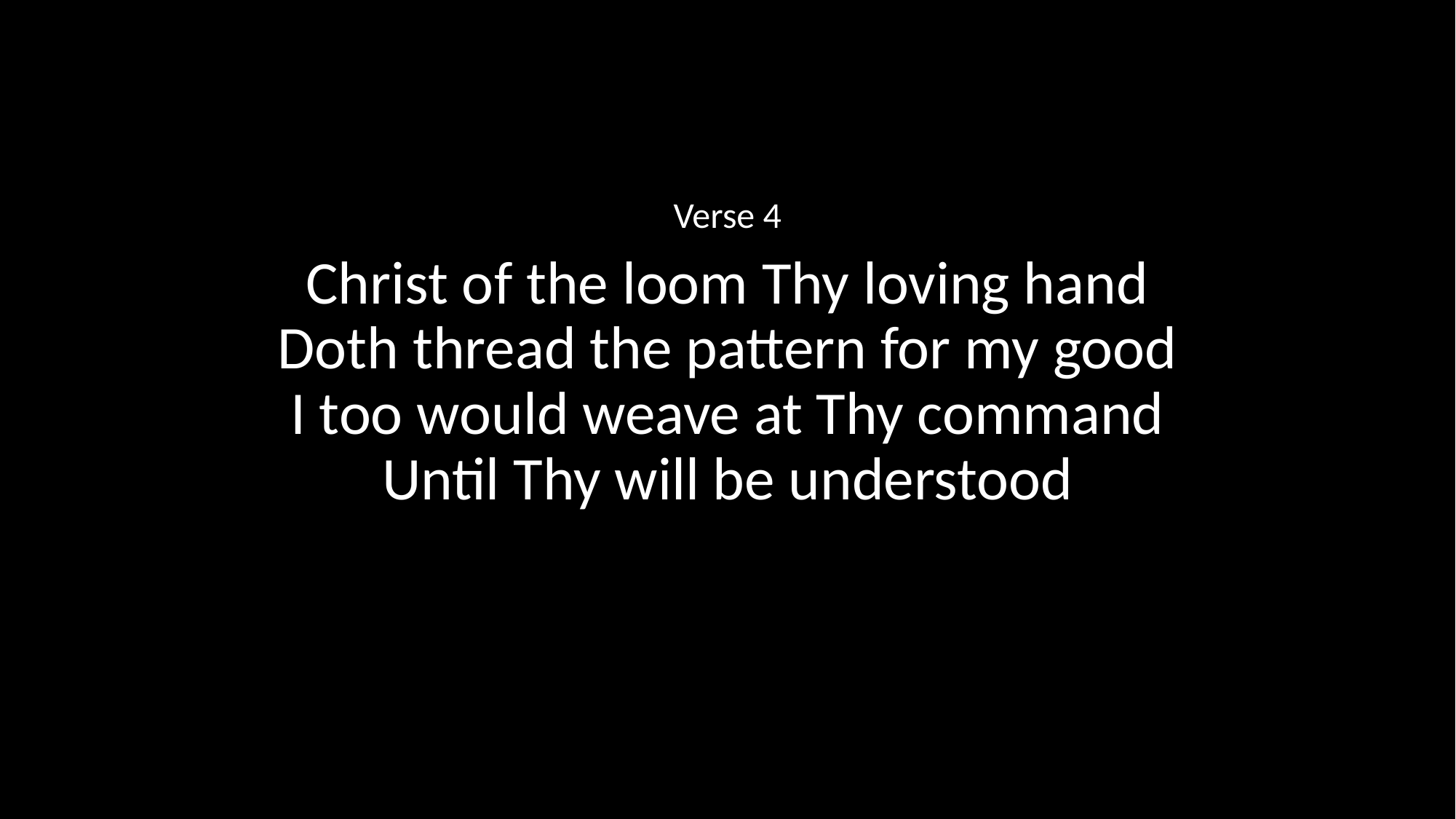

Verse 4
Christ of the loom Thy loving hand
Doth thread the pattern for my good
I too would weave at Thy command
Until Thy will be understood